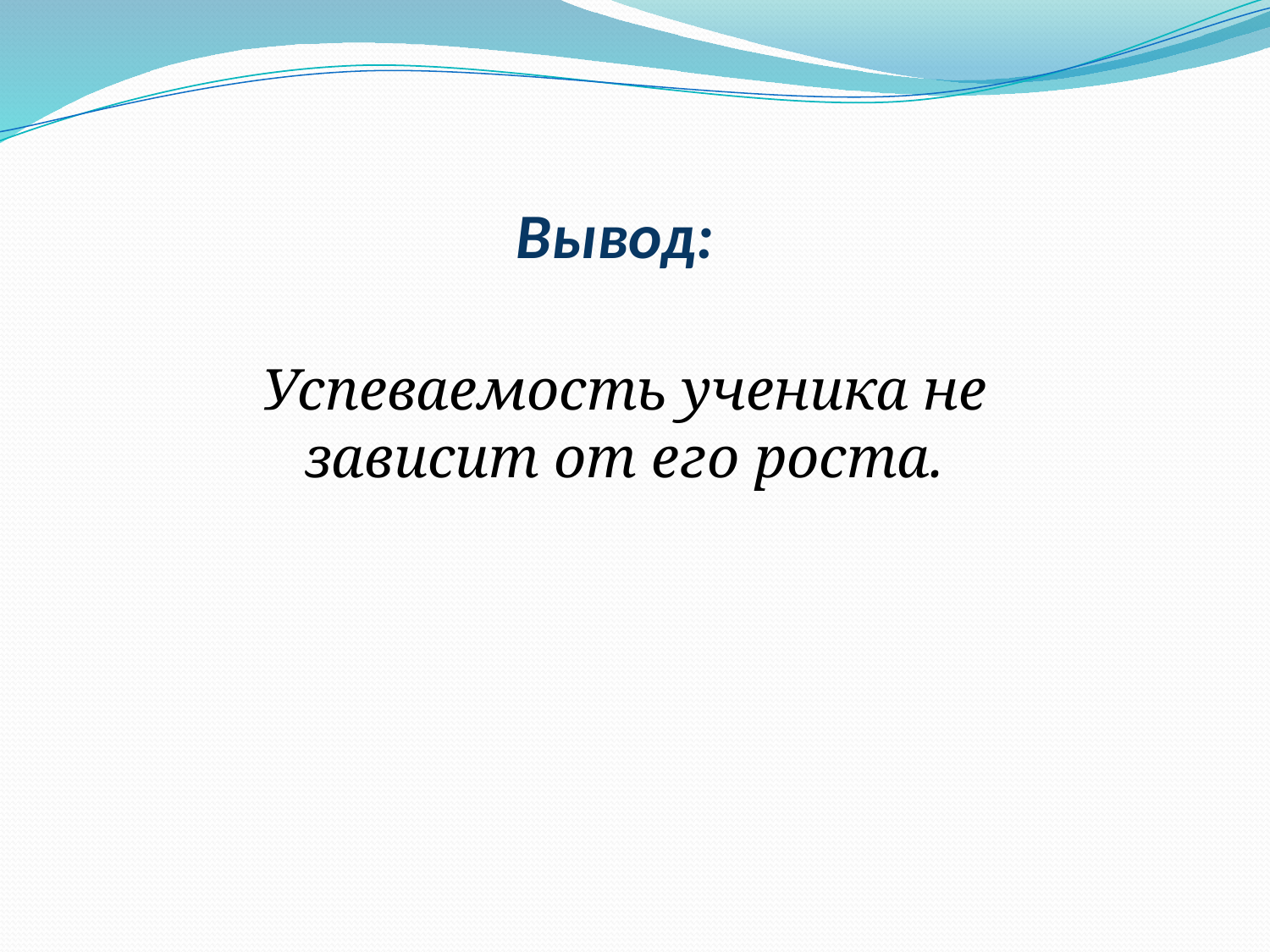

Вывод:
Успеваемость ученика не зависит от его роста.